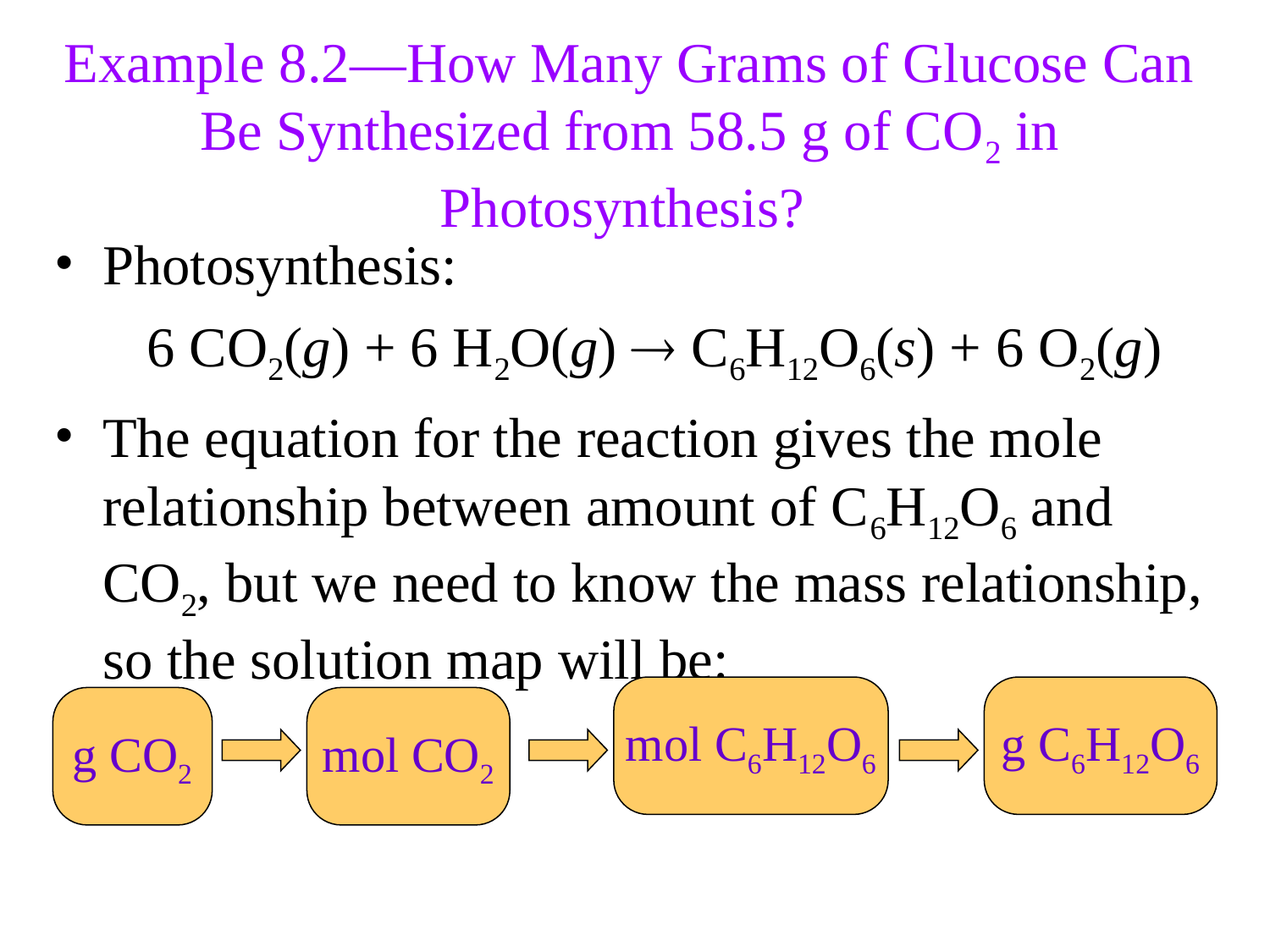

Example 8.2—How Many Grams of Glucose Can Be Synthesized from 58.5 g of CO2 in Photosynthesis?
Photosynthesis:
6 CO2(g) + 6 H2O(g) → C6H12O6(s) + 6 O2(g)
The equation for the reaction gives the mole relationship between amount of C6H12O6 and CO2, but we need to know the mass relationship, so the solution map will be:
mol C6H12O6
g C6H12O6
g CO2
mol CO2